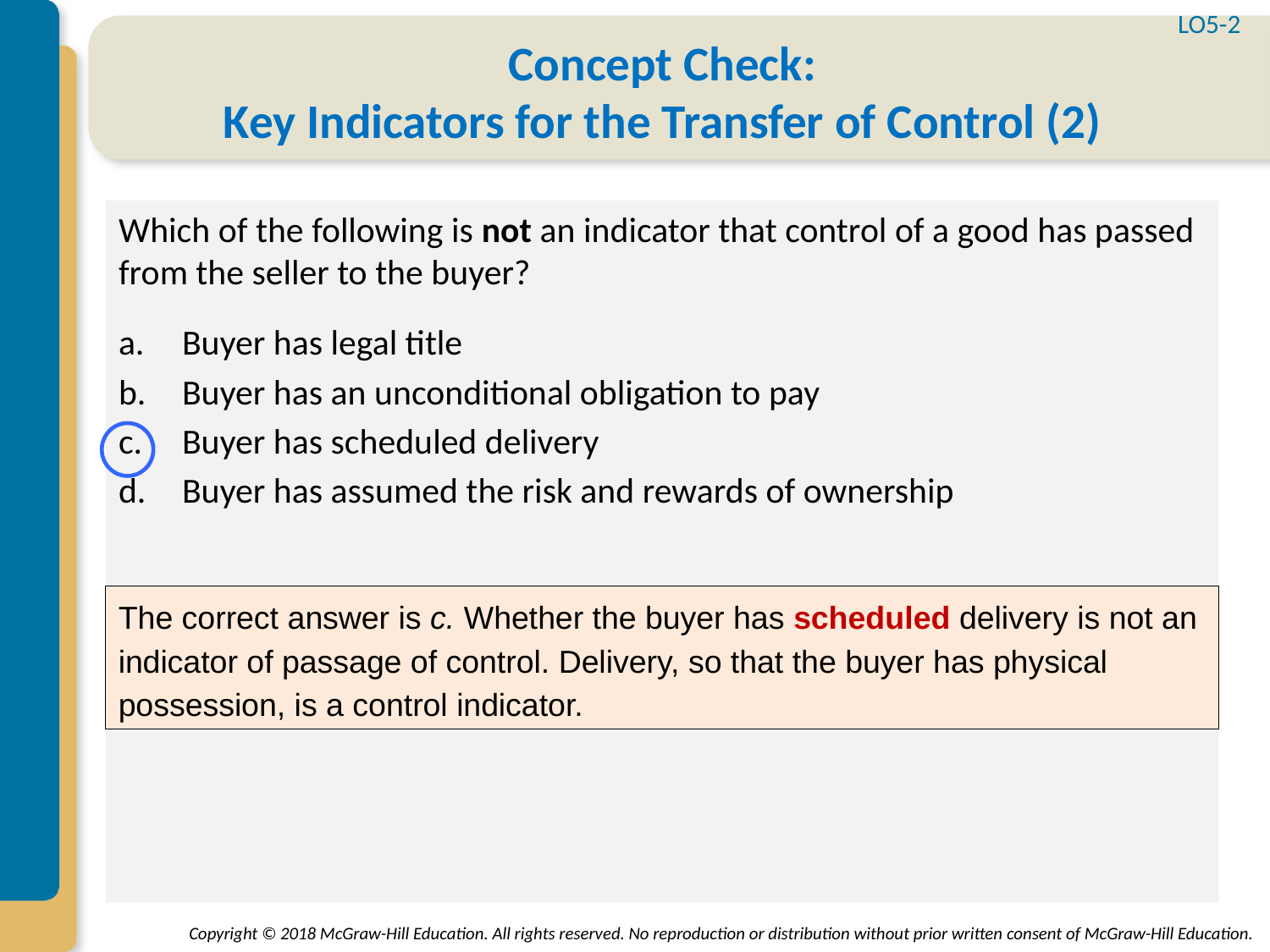

LO5-2
# Concept Check: Key Indicators for the Transfer of Control (2)
Which of the following is not an indicator that control of a good has passed from the seller to the buyer?
Buyer has legal title
Buyer has an unconditional obligation to pay
Buyer has scheduled delivery
Buyer has assumed the risk and rewards of ownership

The correct answer is c. Whether the buyer has scheduled delivery is not an indicator of passage of control. Delivery, so that the buyer has physical possession, is a control indicator.